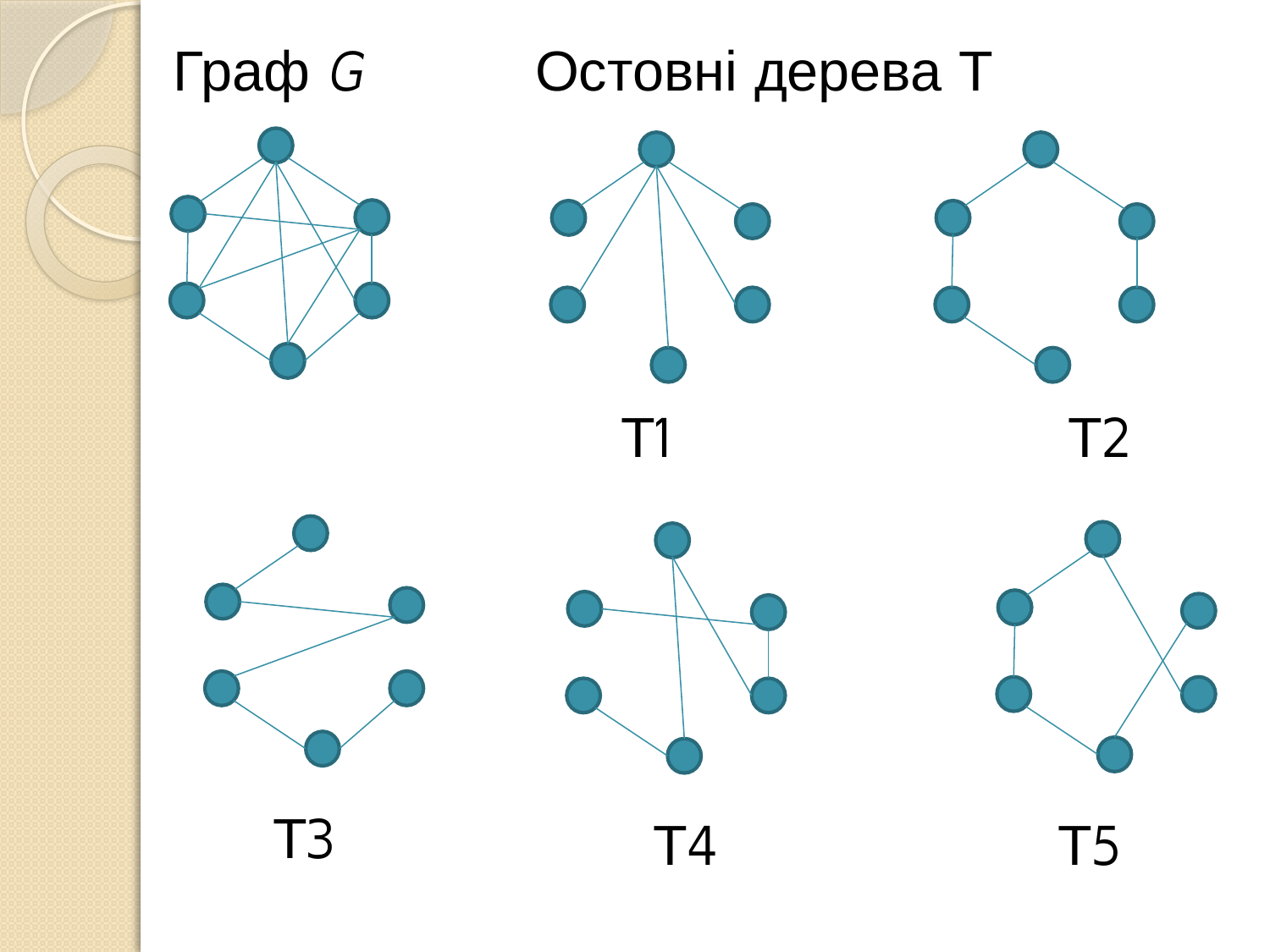

Остовні дерева Т
Граф G

Т1
Т2

Т3
Т4
Т5